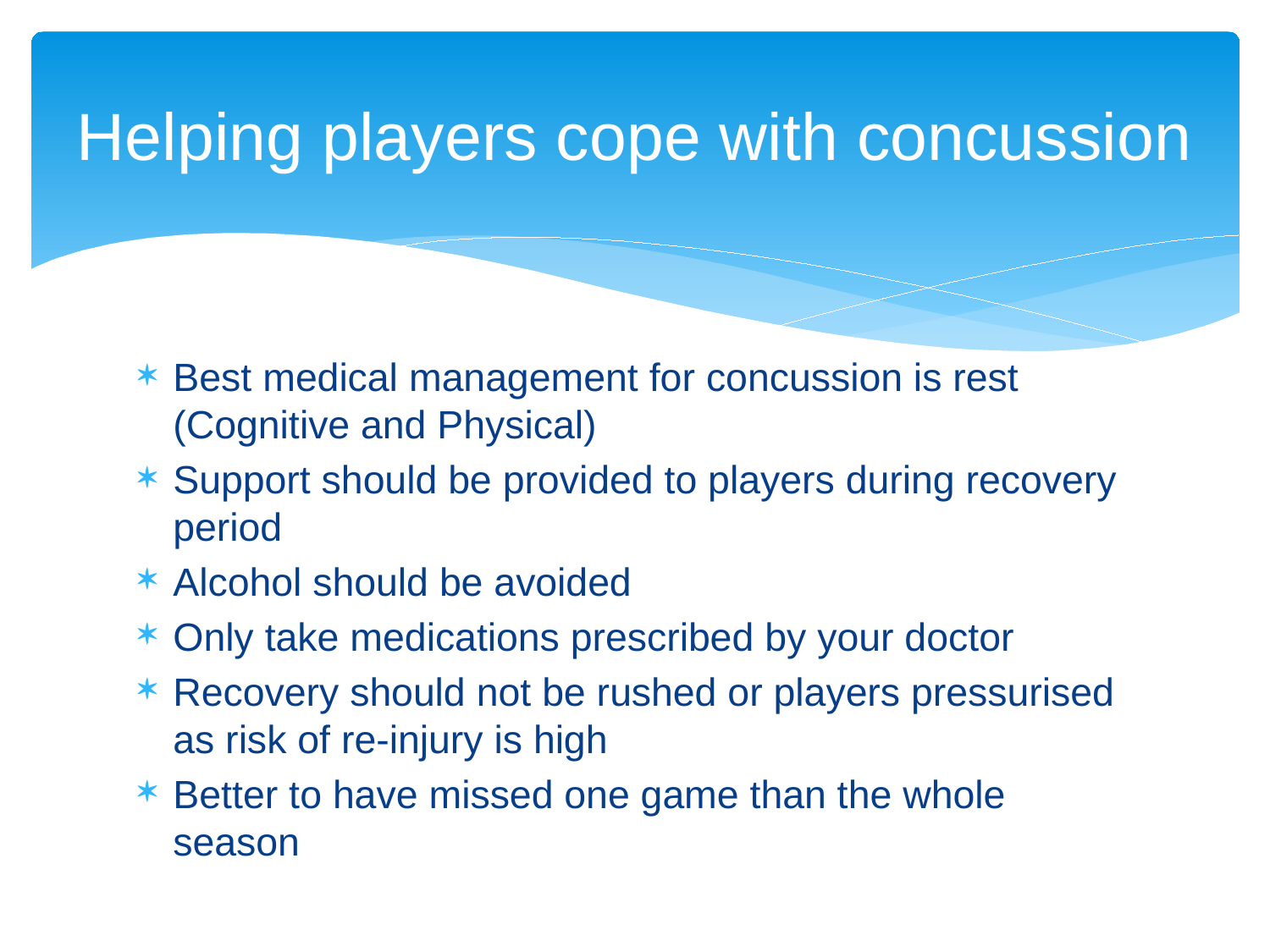

# Helping players cope with concussion
Best medical management for concussion is rest (Cognitive and Physical)
Support should be provided to players during recovery period
Alcohol should be avoided
Only take medications prescribed by your doctor
Recovery should not be rushed or players pressurised as risk of re-injury is high
Better to have missed one game than the whole season